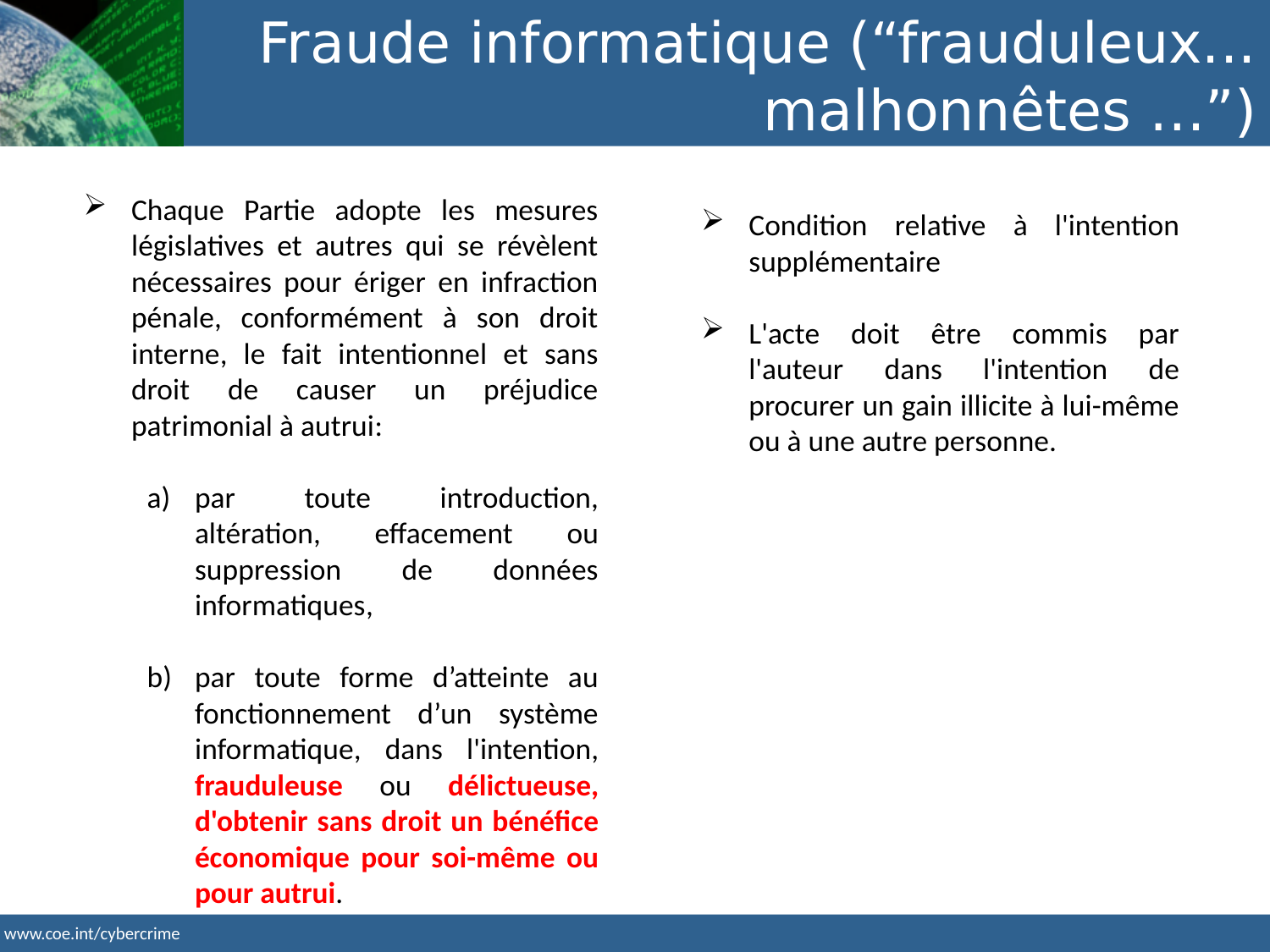

Fraude informatique (“frauduleux... malhonnêtes …”)
Chaque Partie adopte les mesures législatives et autres qui se révèlent nécessaires pour ériger en infraction pénale, conformément à son droit interne, le fait intentionnel et sans droit de causer un préjudice patrimonial à autrui:

par toute introduction, altération, effacement ou suppression de données informatiques,

par toute forme d’atteinte au fonctionnement d’un système informatique, dans l'intention, frauduleuse ou délictueuse, d'obtenir sans droit un bénéfice économique pour soi-même ou pour autrui.
Condition relative à l'intention supplémentaire

L'acte doit être commis par l'auteur dans l'intention de procurer un gain illicite à lui-même ou à une autre personne.